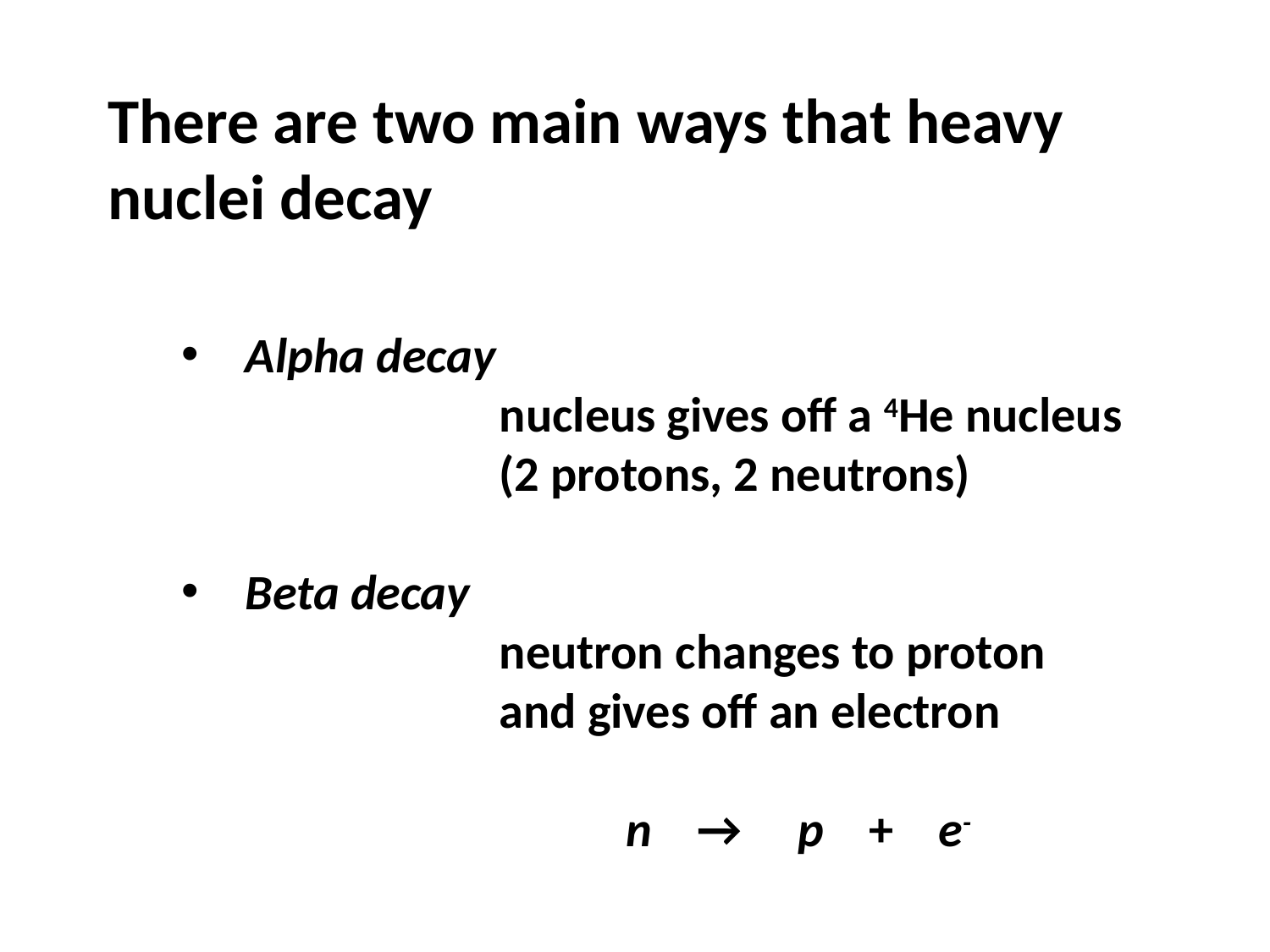

There are two main ways that heavy nuclei decay
Alpha decay
			nucleus gives off a 4He nucleus
			(2 protons, 2 neutrons)

Beta decay
			neutron changes to proton
			and gives off an electron

				n    →     p    +    e-